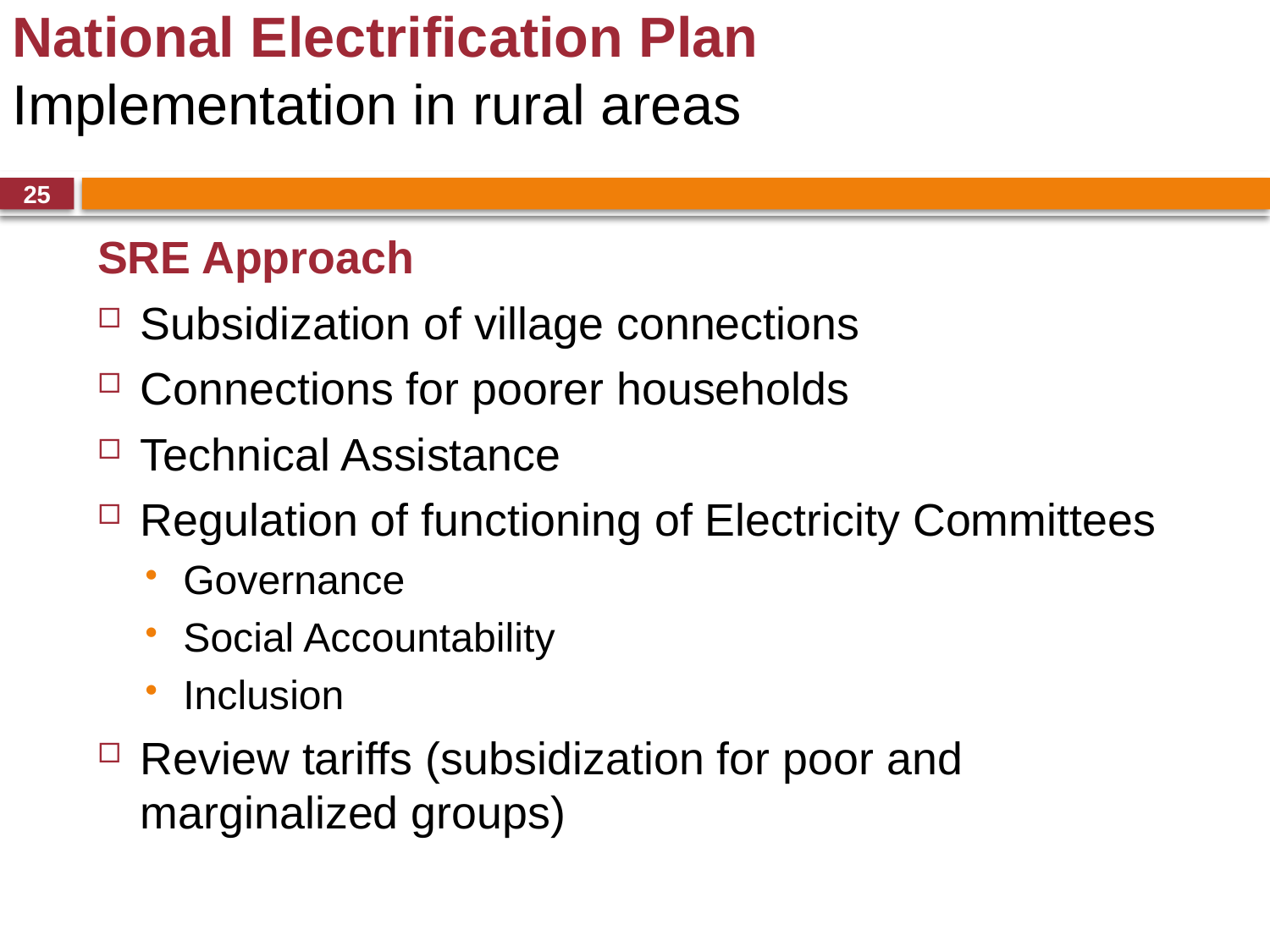

# National Electrification Plan Implementation in rural areas
25
SRE Approach
Subsidization of village connections
Connections for poorer households
Technical Assistance
Regulation of functioning of Electricity Committees
Governance
Social Accountability
Inclusion
Review tariffs (subsidization for poor and marginalized groups)